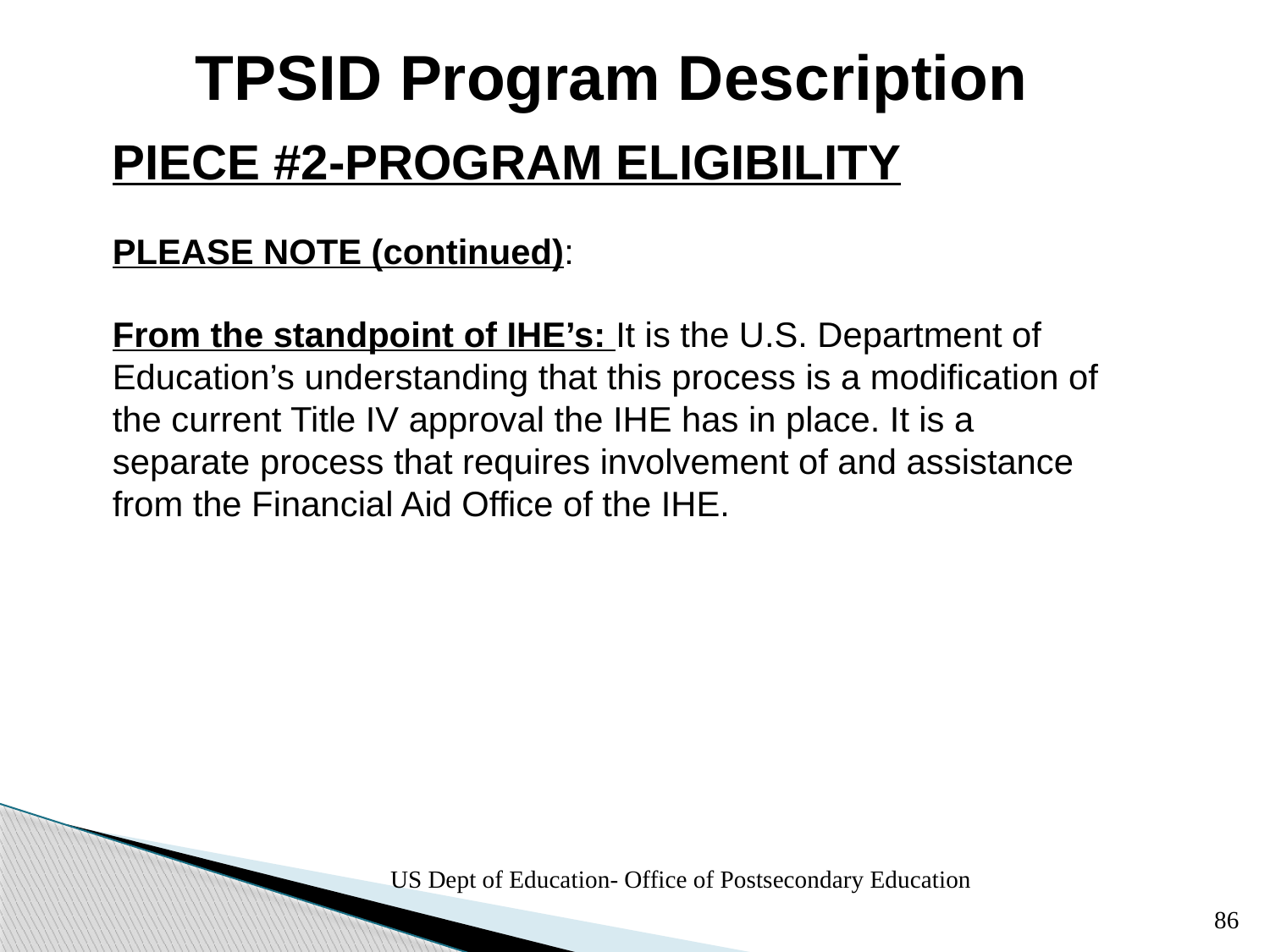

# TPSID Program Description

PIECE #2-PROGRAM ELIGIBILITY

PLEASE NOTE (continued):

From the standpoint of IHE’s: It is the U.S. Department of
Education’s understanding that this process is a modification of
the current Title IV approval the IHE has in place. It is a
separate process that requires involvement of and assistance
from the Financial Aid Office of the IHE.

US Dept of Education- Office of Postsecondary Education
86